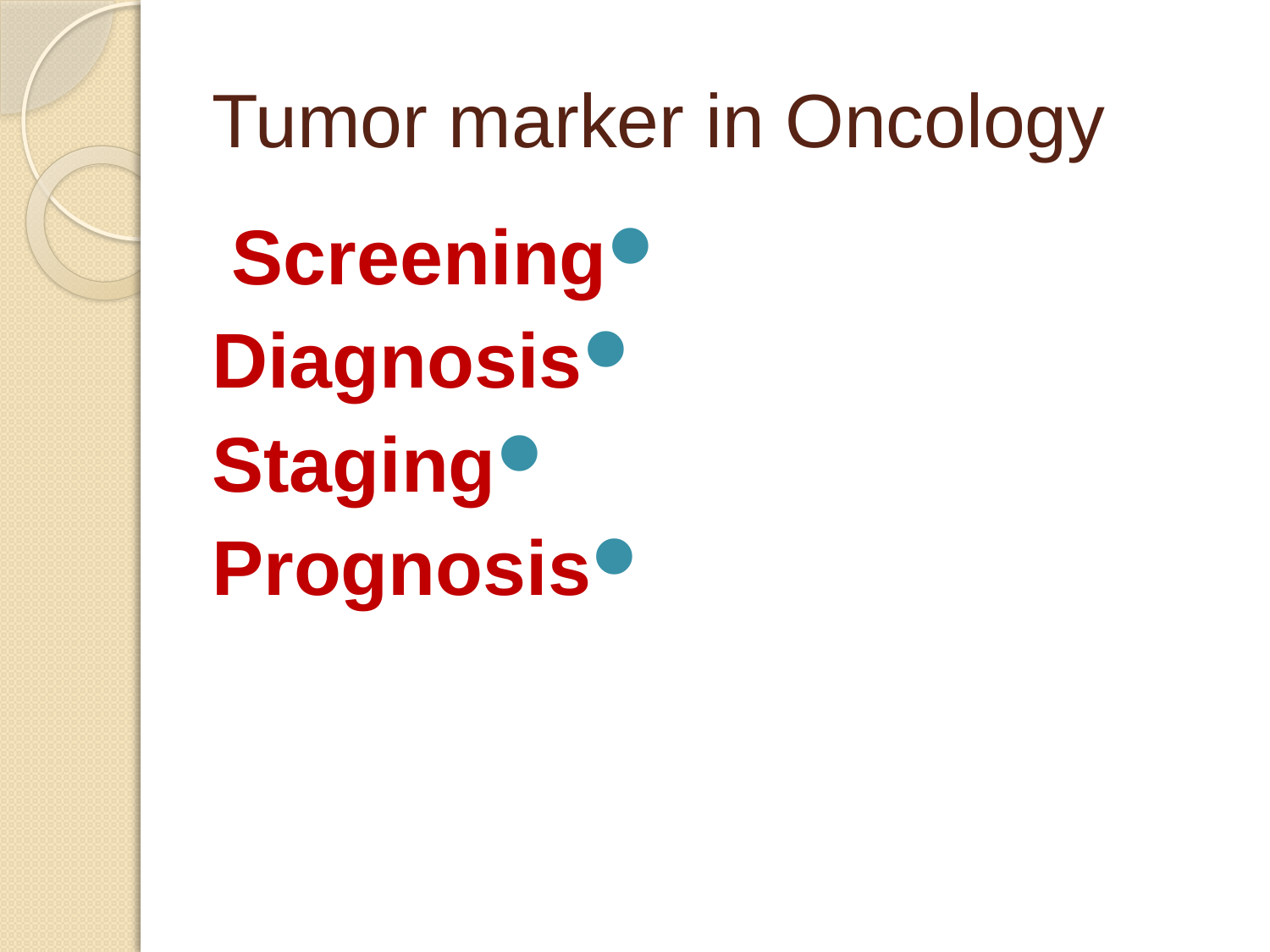

# Tumor marker in Oncology
Screening
Diagnosis
Staging
Prognosis